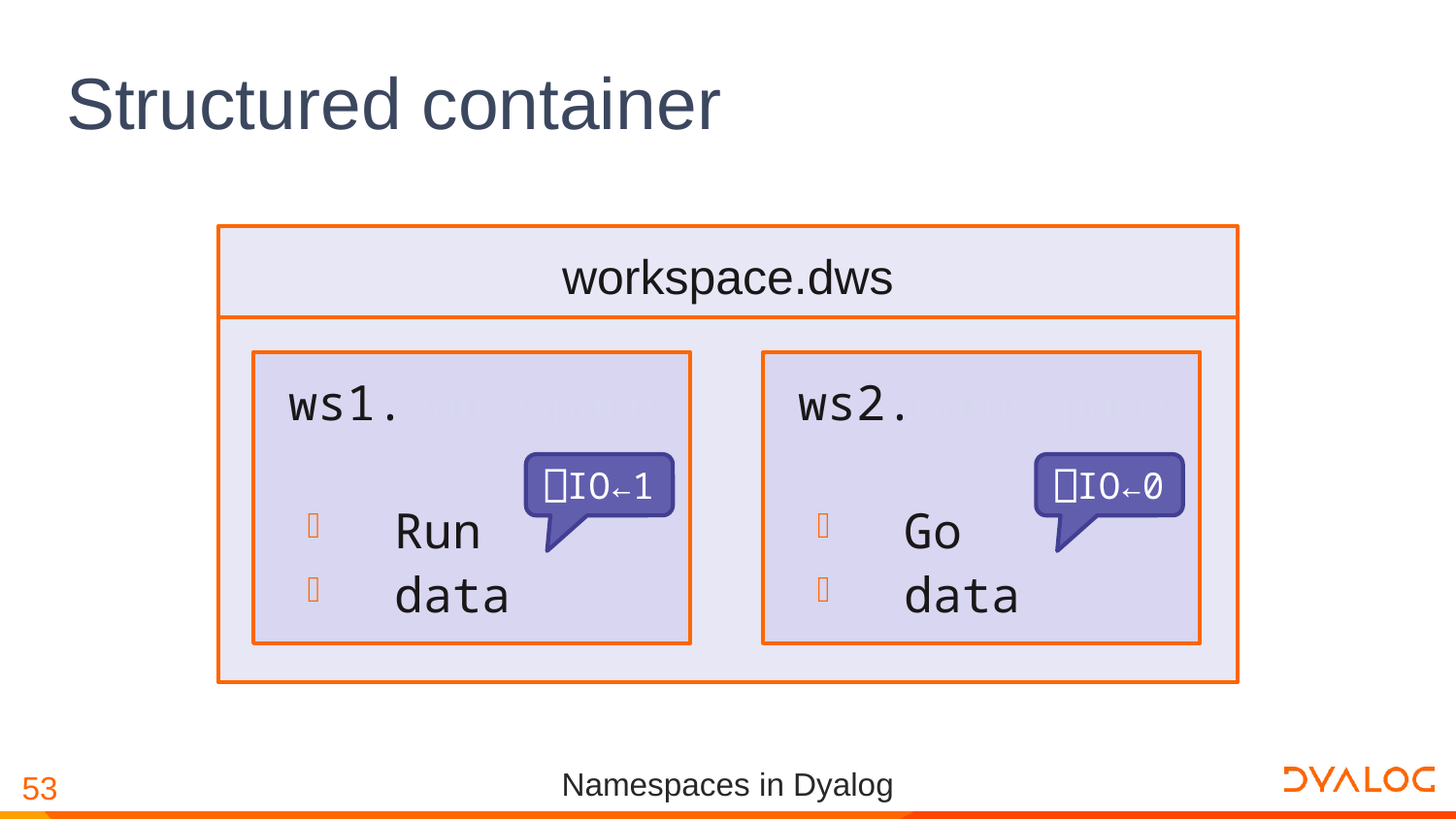

# Structured container
workspace.dws
ws1.namespace

 Run
 data
ws2.namespace

 Go
 data
⎕IO←0
⎕IO←1